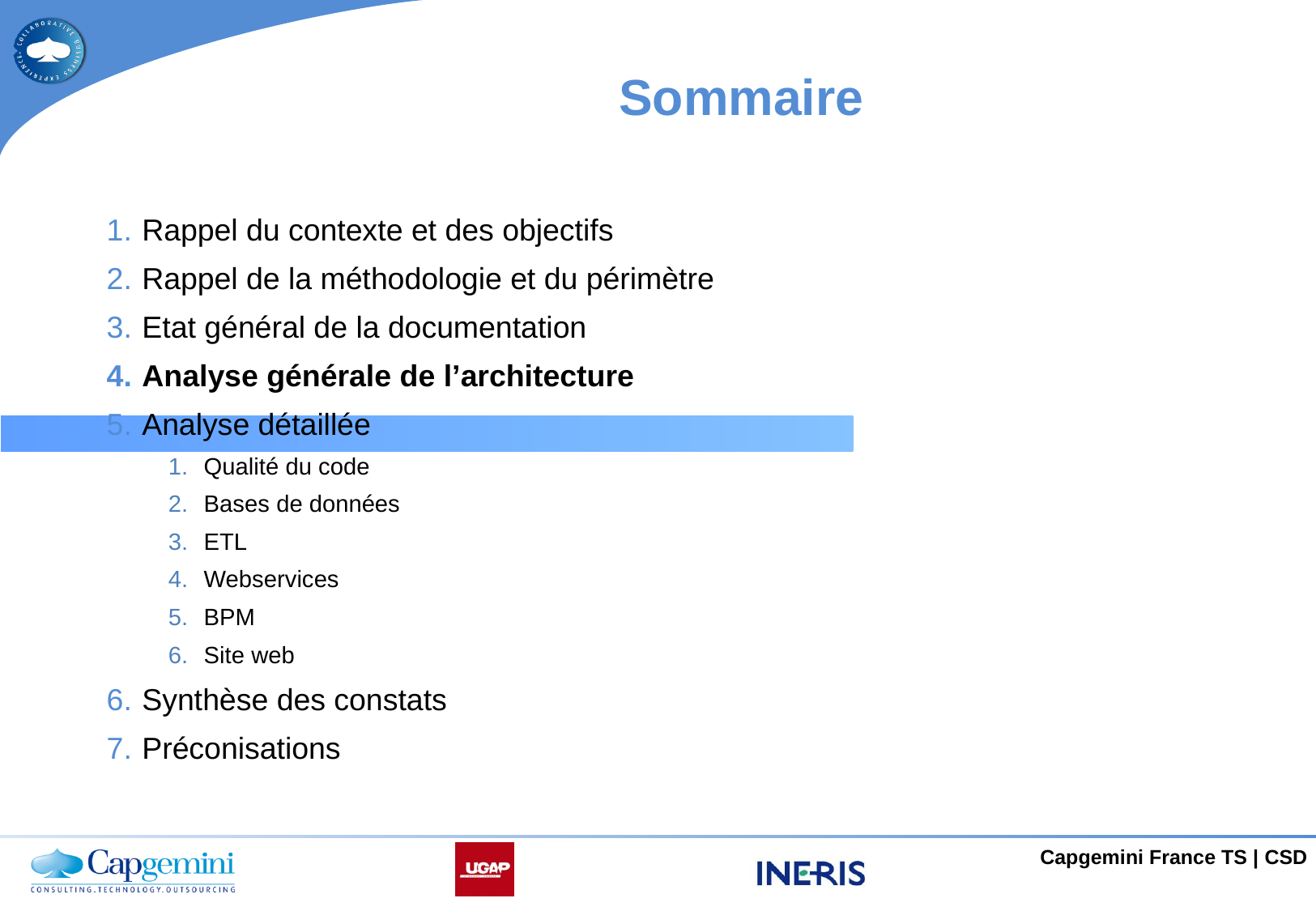

# Sommaire
Rappel du contexte et des objectifs
Rappel de la méthodologie et du périmètre
Etat général de la documentation
Analyse générale de l’architecture
Analyse détaillée
Qualité du code
Bases de données
ETL
Webservices
BPM
Site web
Synthèse des constats
Préconisations